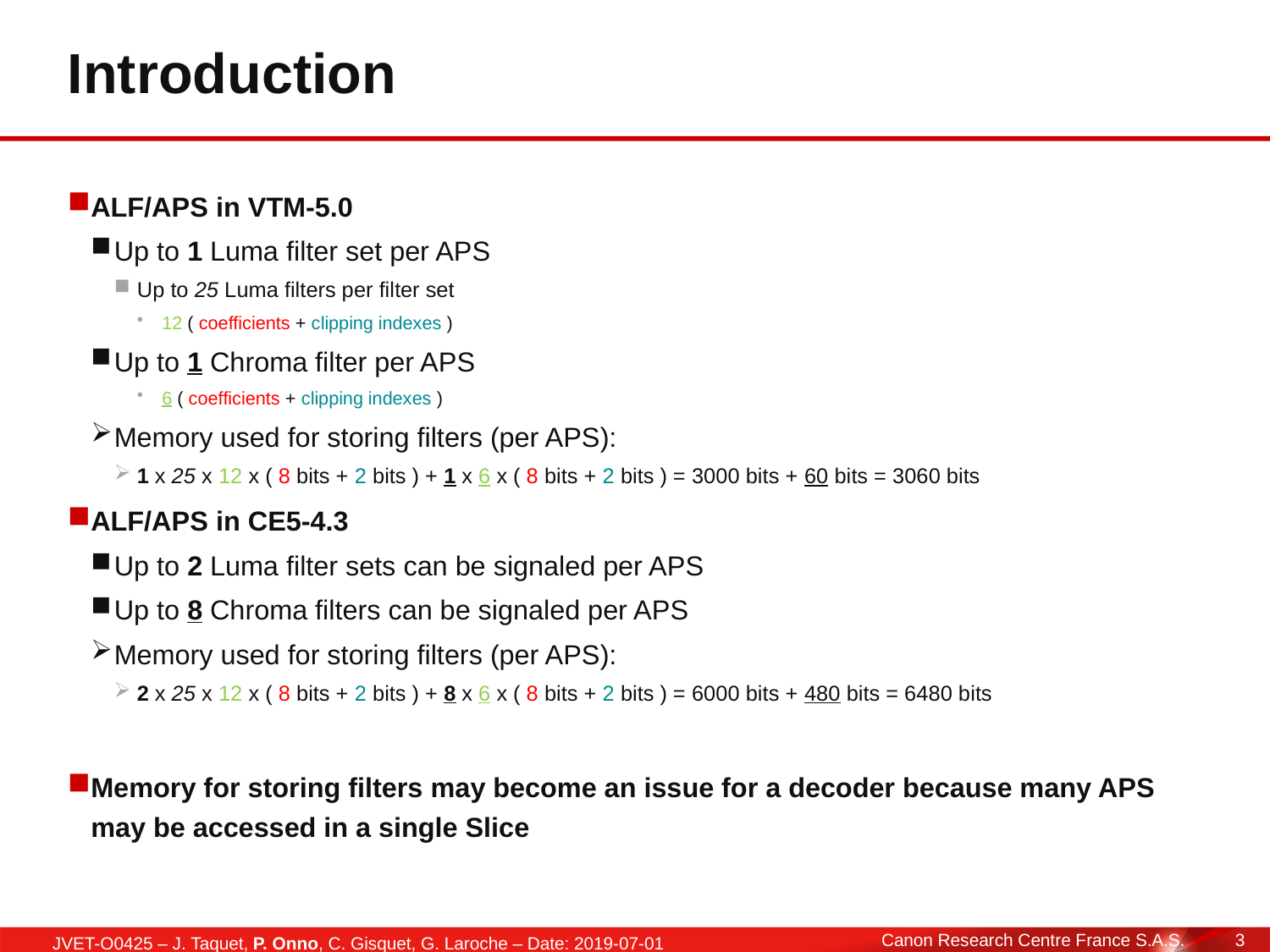

# Introduction
ALF/APS in VTM-5.0
Up to 1 Luma filter set per APS
Up to 25 Luma filters per filter set
12 ( coefficients + clipping indexes )
Up to 1 Chroma filter per APS
6 ( coefficients + clipping indexes )
Memory used for storing filters (per APS):
1 x 25 x 12 x ( 8 bits + 2 bits ) + 1 x 6 x ( 8 bits + 2 bits ) = 3000 bits + 60 bits = 3060 bits
ALF/APS in CE5-4.3
Up to 2 Luma filter sets can be signaled per APS
Up to 8 Chroma filters can be signaled per APS
Memory used for storing filters (per APS):
2 x 25 x 12 x ( 8 bits + 2 bits ) + 8 x 6 x ( 8 bits + 2 bits ) = 6000 bits + 480 bits = 6480 bits

Memory for storing filters may become an issue for a decoder because many APS may be accessed in a single Slice
Canon Research Centre France S.A.S.
3